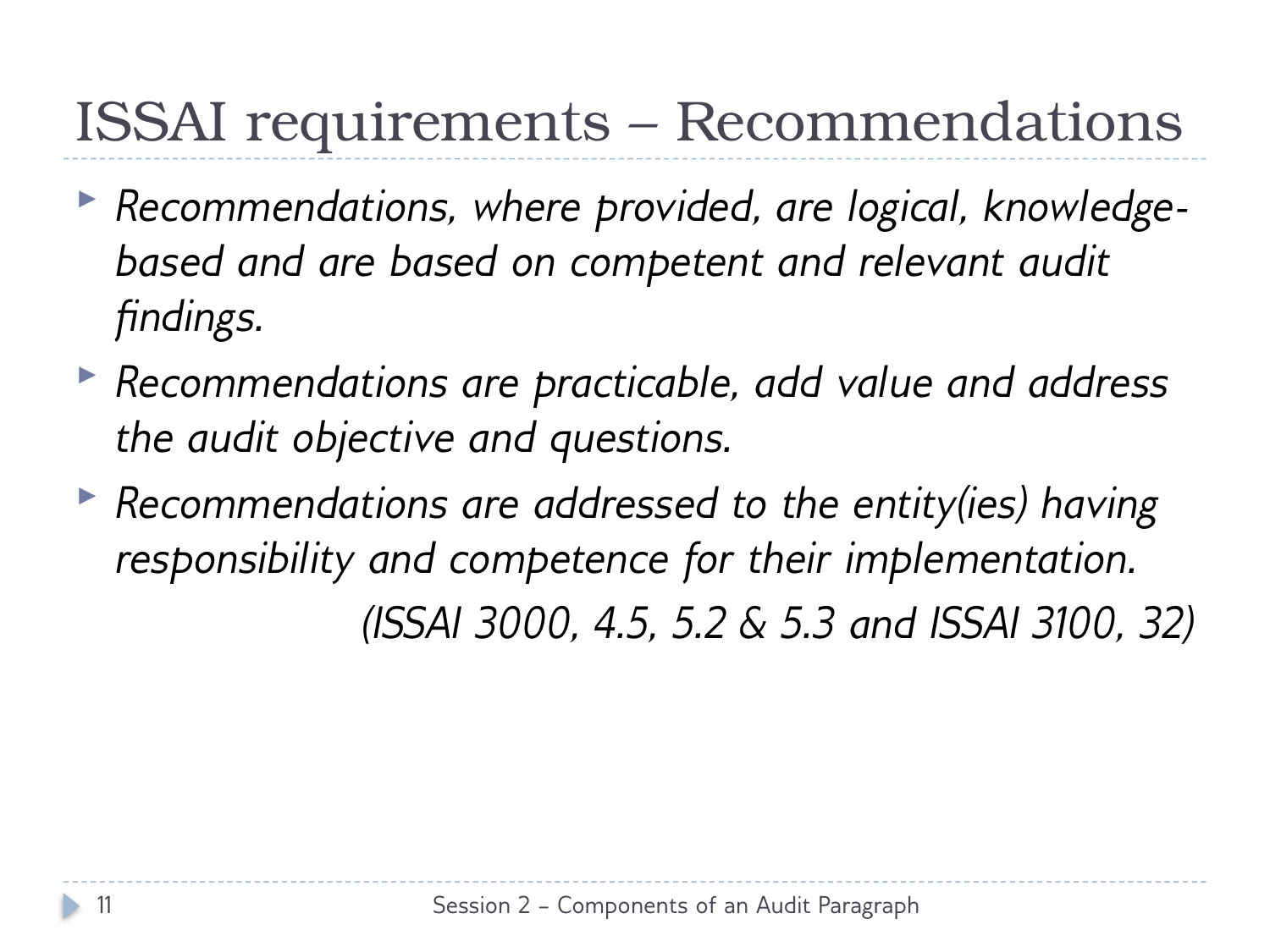

# ISSAI requirements – Recommendations
Recommendations, where provided, are logical, knowledge-based and are based on competent and relevant audit findings.
Recommendations are practicable, add value and address the audit objective and questions.
Recommendations are addressed to the entity(ies) having responsibility and competence for their implementation.
(ISSAI 3000, 4.5, 5.2 & 5.3 and ISSAI 3100, 32)
11
Session 2 – Components of an Audit Paragraph